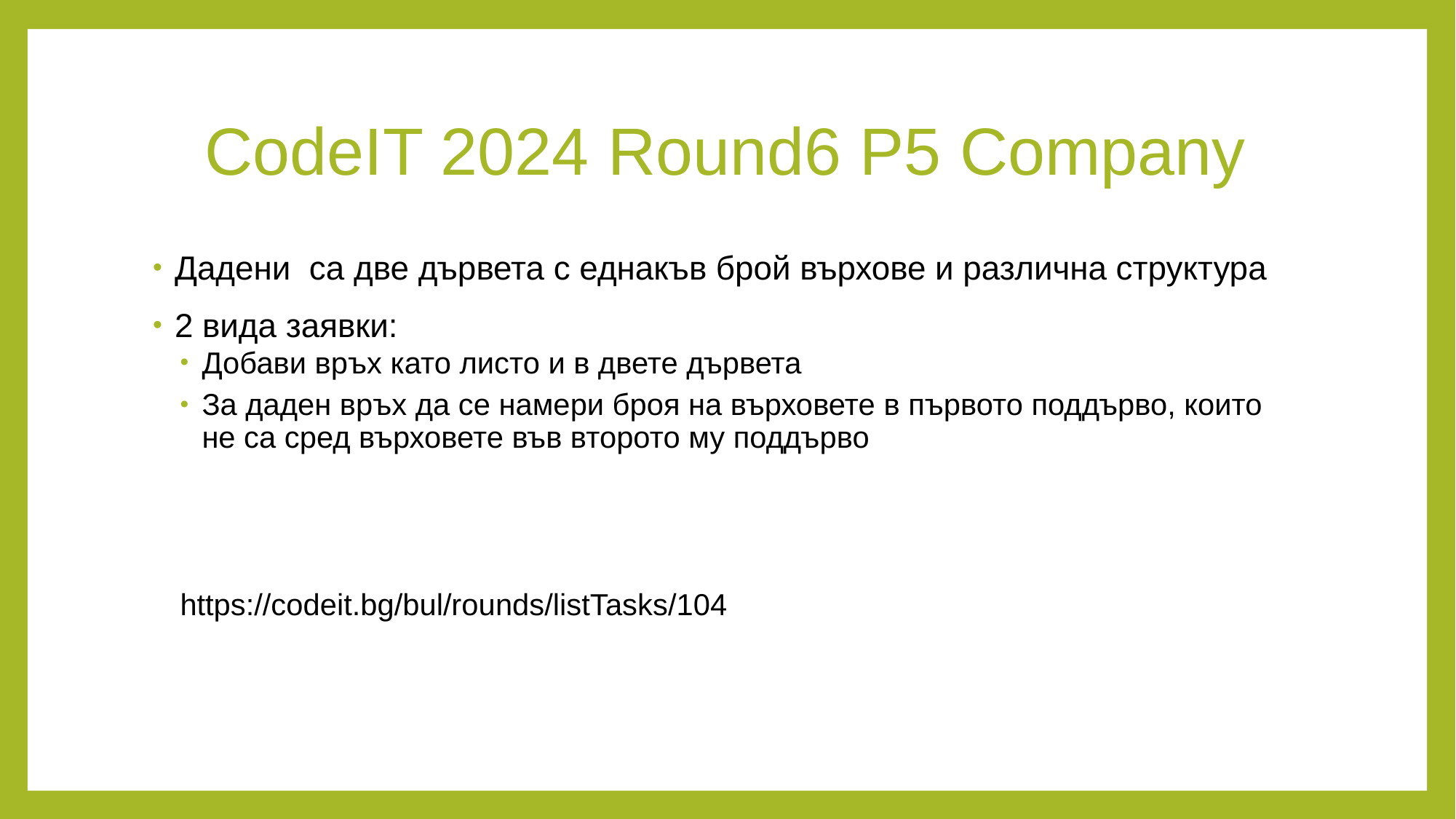

# CodeIT 2024 Round6 P5 Company
Дадени  са две дървета с еднакъв брой върхове и различна структура
2 вида заявки:
Добави връх като листо и в двете дървета
За даден връх да се намери броя на върховете в първото поддърво, които не са сред върховете във второто му поддърво

https://codeit.bg/bul/rounds/listTasks/104